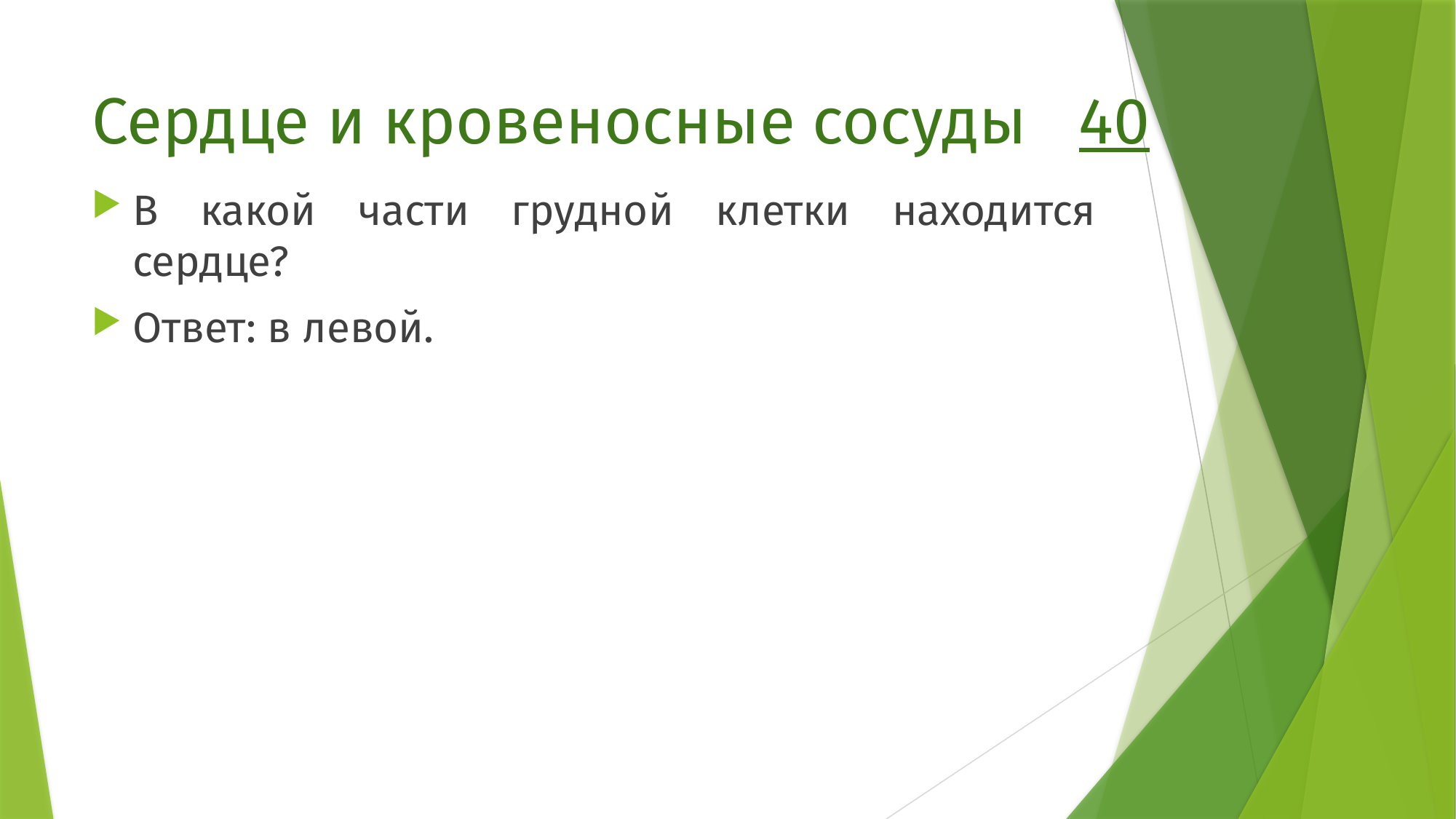

# Сердце и кровеносные сосуды   40
В какой части грудной клетки находится сердце?
Ответ: в левой.